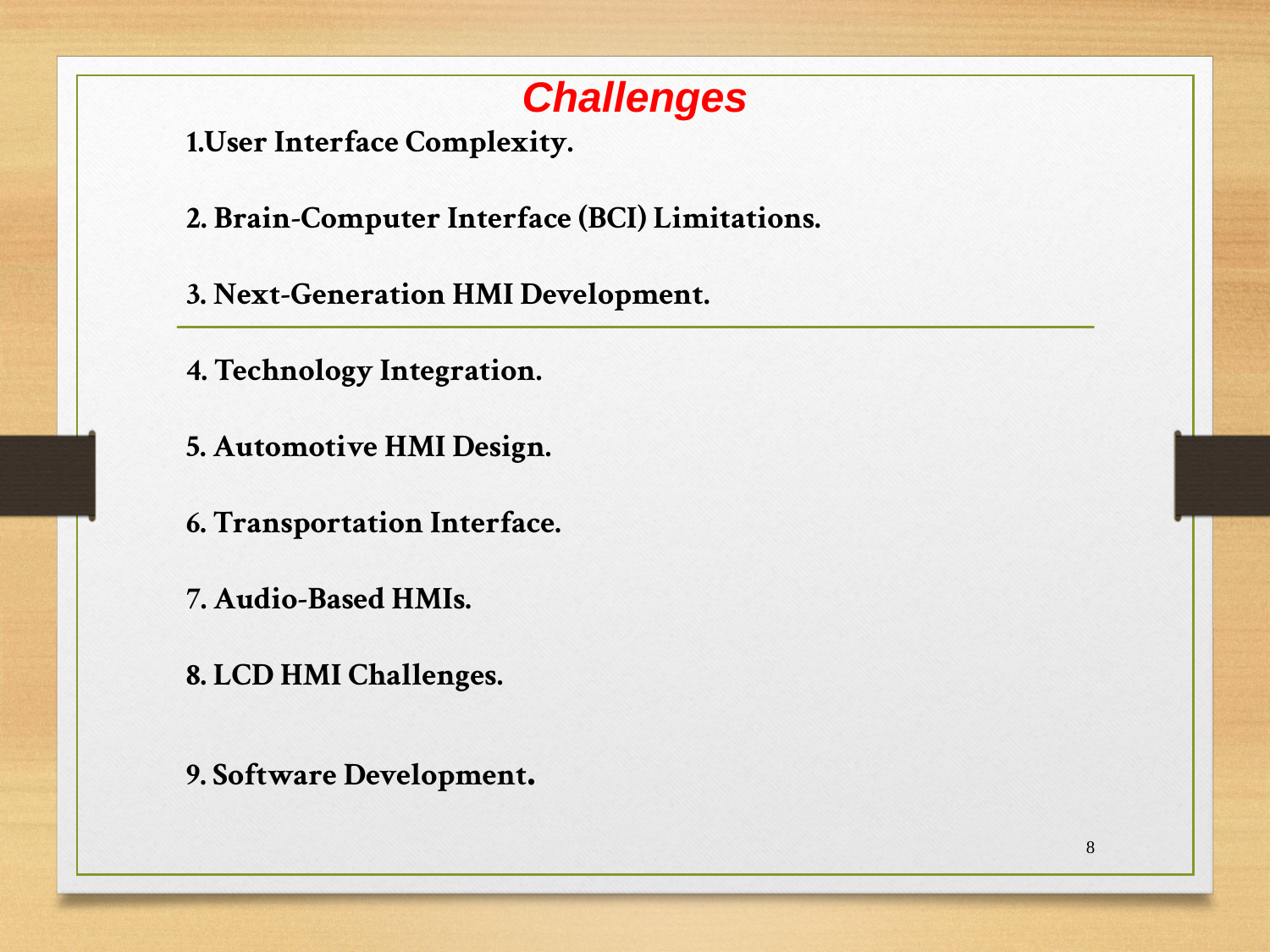

# Challenges
User Interface Complexity.
 Brain-Computer Interface (BCI) Limitations.
 Next-Generation HMI Development.
 Technology Integration.
 Automotive HMI Design.
 Transportation Interface.
 Audio-Based HMIs.
 LCD HMI Challenges.
 Software Development.

8